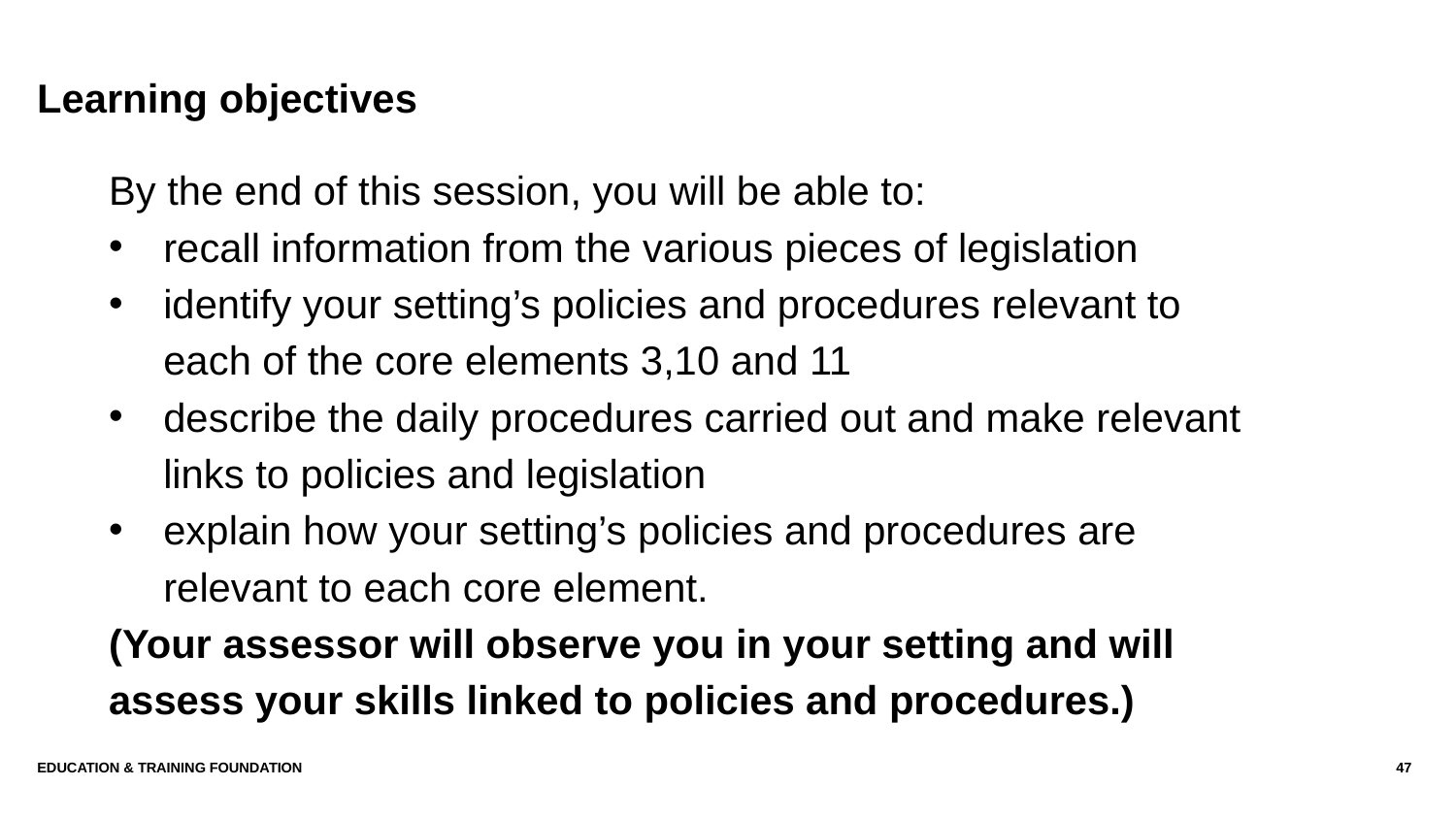

# Learning objectives
By the end of this session, you will be able to:
recall information from the various pieces of legislation
identify your setting’s policies and procedures relevant to each of the core elements 3,10 and 11
describe the daily procedures carried out and make relevant links to policies and legislation
explain how your setting’s policies and procedures are relevant to each core element.
(Your assessor will observe you in your setting and will assess your skills linked to policies and procedures.)
Education & Training Foundation
47